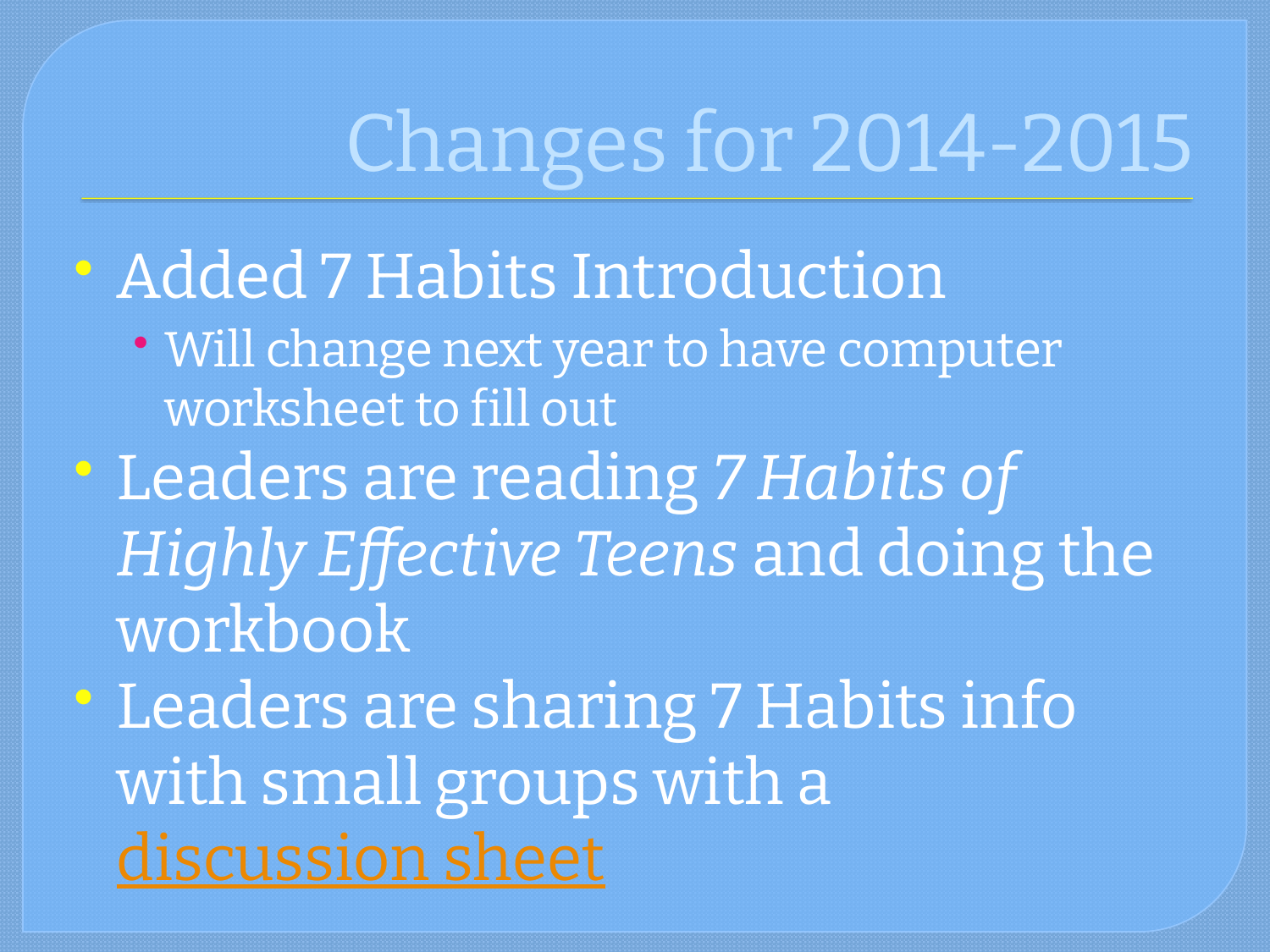

# Changes for 2014-2015
Added 7 Habits Introduction
Will change next year to have computer worksheet to fill out
Leaders are reading 7 Habits of Highly Effective Teens and doing the workbook
Leaders are sharing 7 Habits info with small groups with a discussion sheet